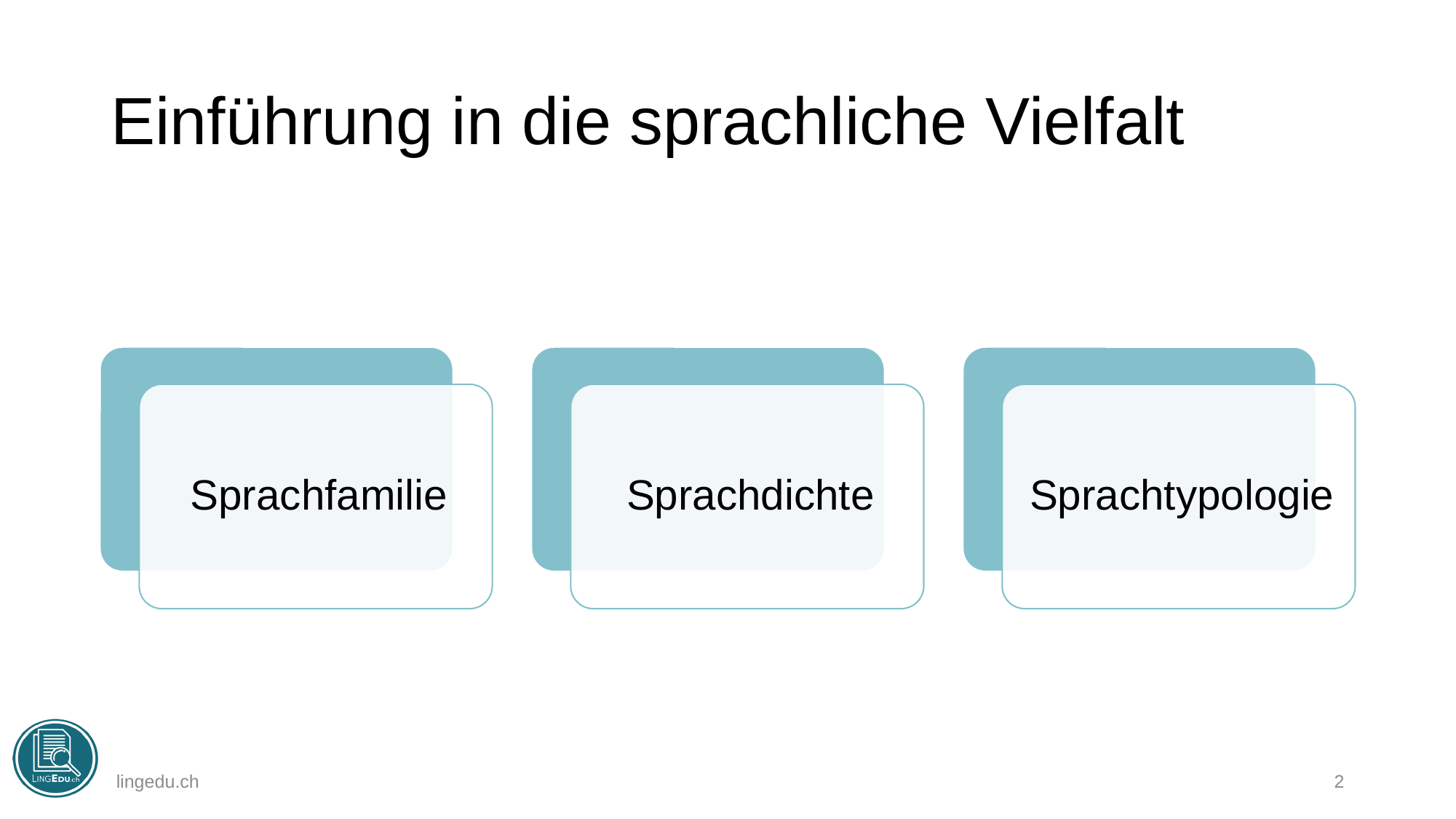

# Einführung in die sprachliche Vielfalt
Sprachfamilie
Sprachdichte
Sprachtypologie
lingedu.ch
2